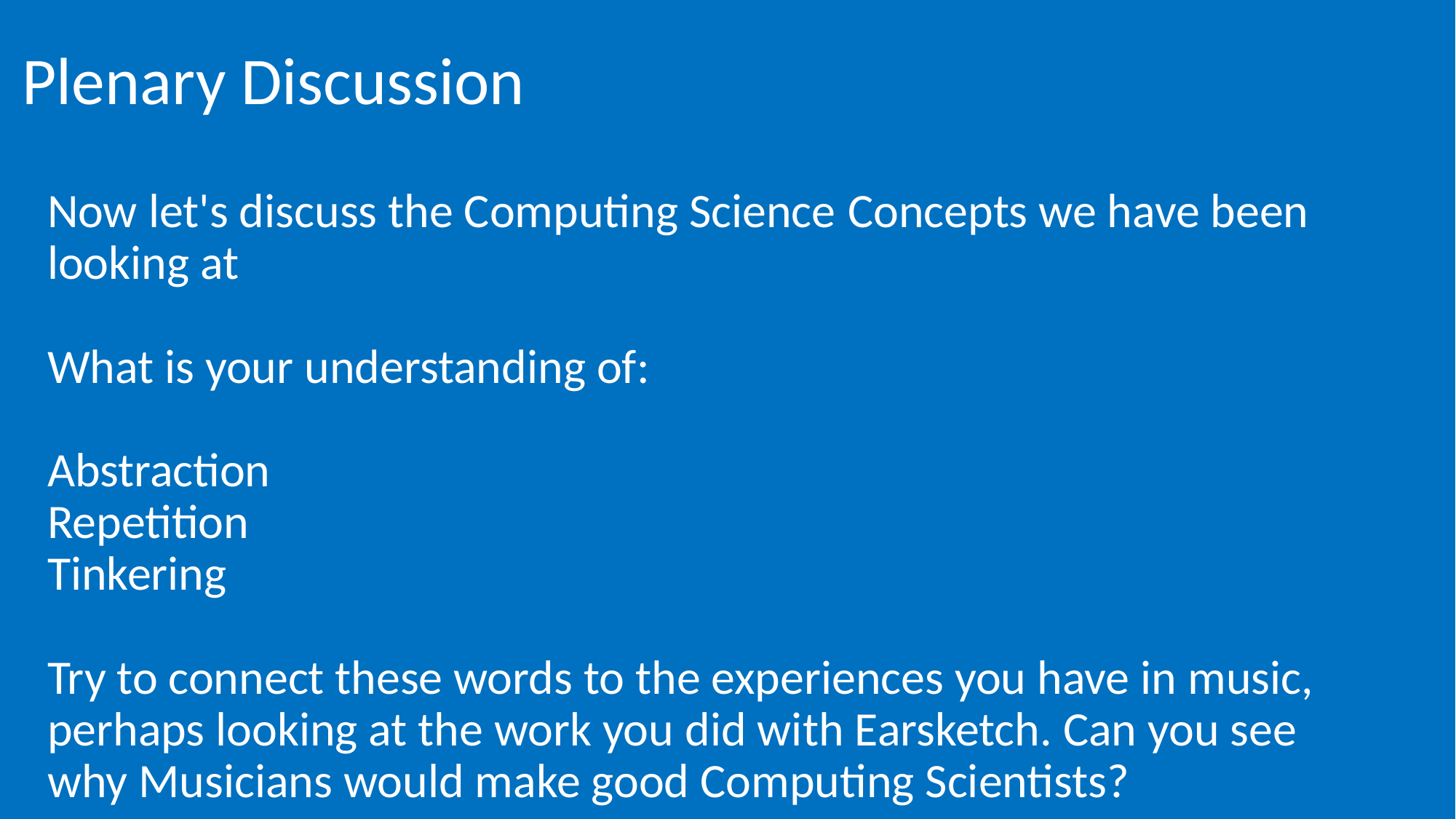

Plenary Discussion
Now let's discuss the Computing Science Concepts we have been looking at

What is your understanding of:

Abstraction
Repetition
Tinkering

Try to connect these words to the experiences you have in music, perhaps looking at the work you did with Earsketch. Can you see why Musicians would make good Computing Scientists?